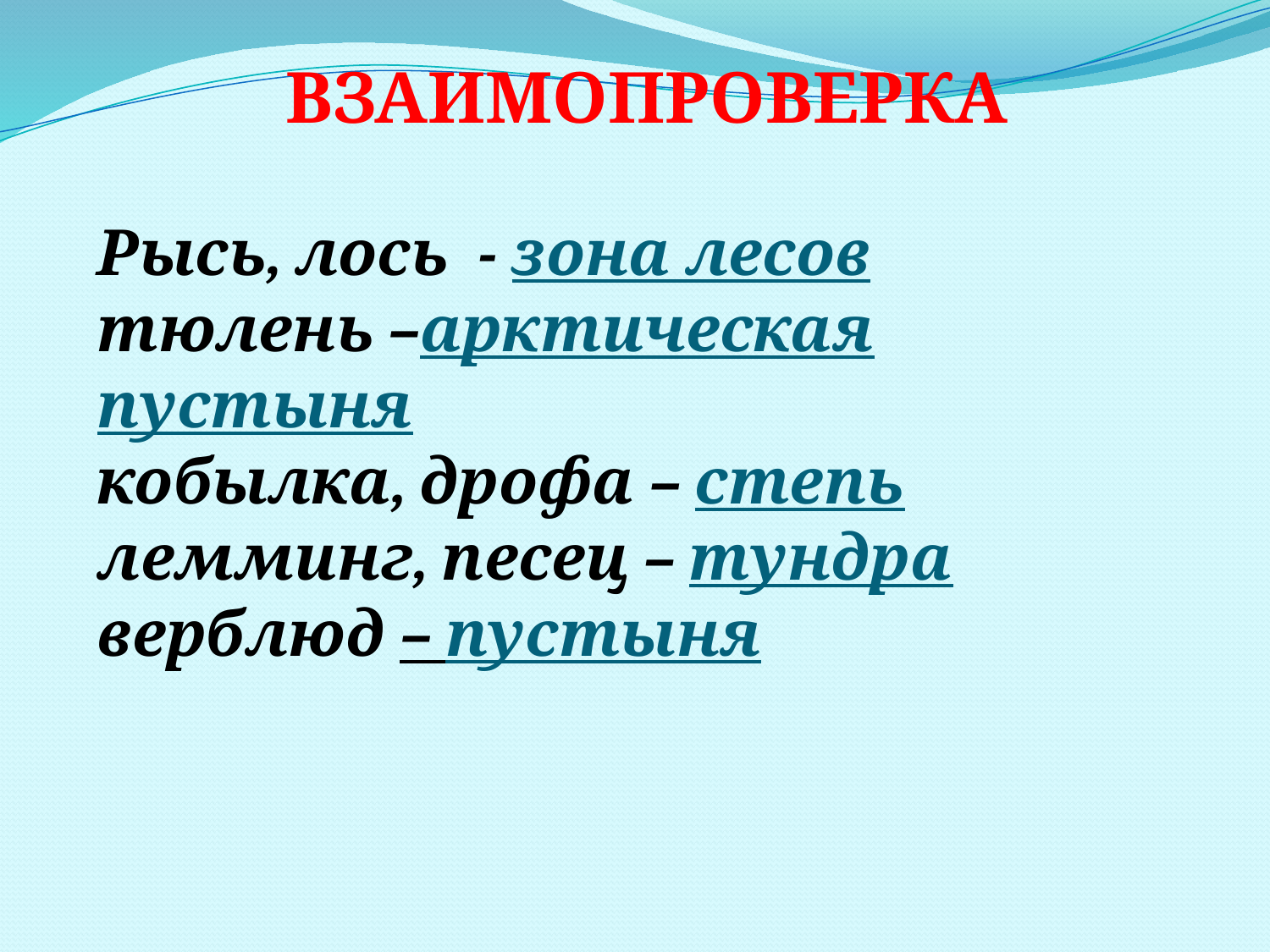

ВЗАИМОПРОВЕРКА
Рысь, лось  - зона лесов
тюлень –арктическая пустыня
кобылка, дрофа – степь
лемминг, песец – тундра
верблюд – пустыня